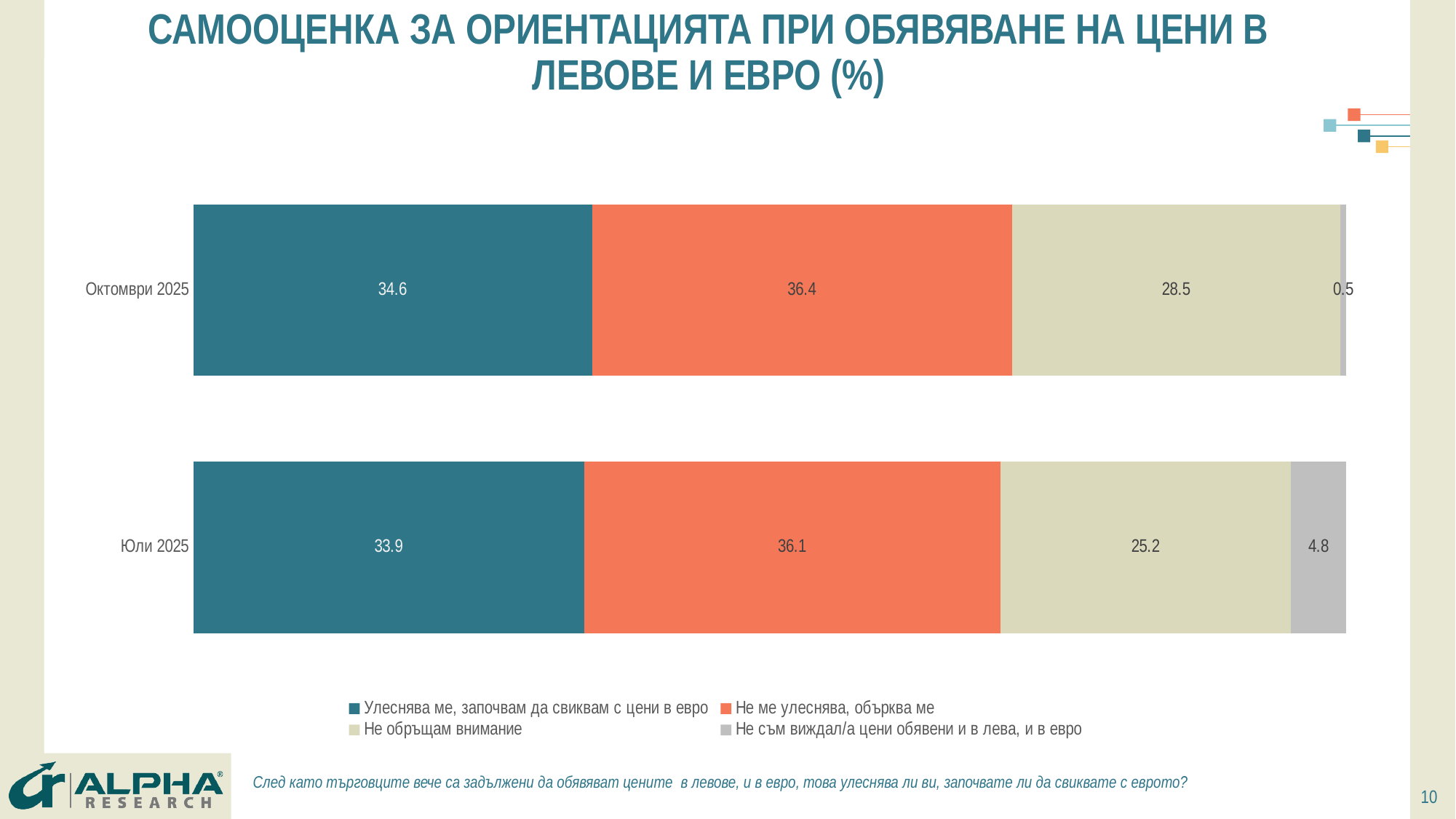

# САМООЦЕНКА ЗА ОРИЕНТАЦИЯТА ПРИ ОБЯВЯВАНЕ НА ЦЕНИ В ЛЕВОВЕ И ЕВРО (%)

### Chart

| Category | Улеснява ме, започвам да свиквам с цени в евро | Не ме улеснява, обърква ме | Не обръщам внимание | Не съм виждал/а цени обявени и в лева, и в евро |
|---|---|---|---|---|
| Юли 2025 | 33.9 | 36.1 | 25.2 | 4.8 |
| Октомври 2025 | 34.6 | 36.4 | 28.5 | 0.5 |
След като търговците вече са задължени да обявяват цените  в левове, и в евро, това улеснява ли ви, започвате ли да свиквате с еврото?
10